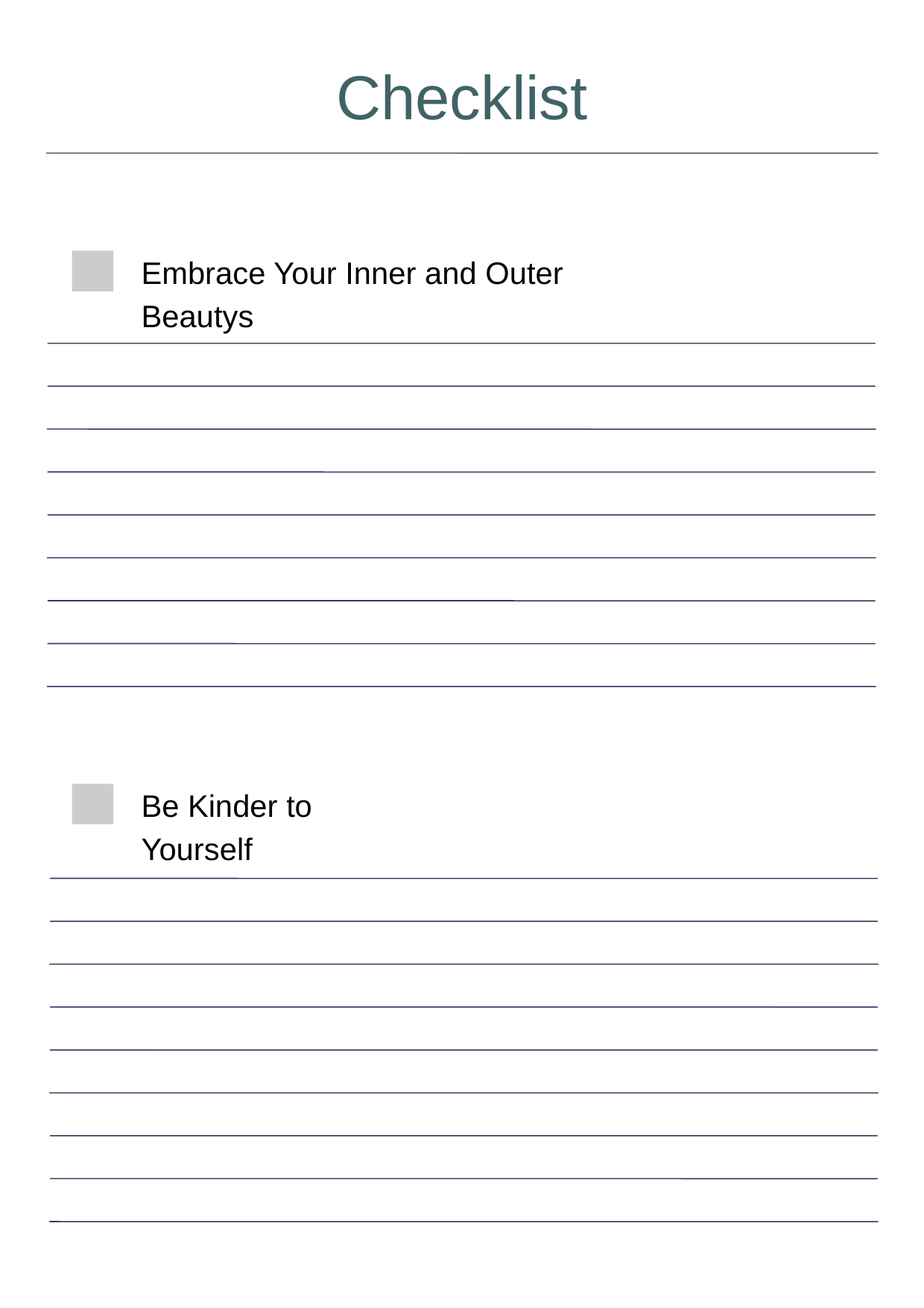

Checklist

Embrace Your Inner and Outer Beautys

Be Kinder to Yourself